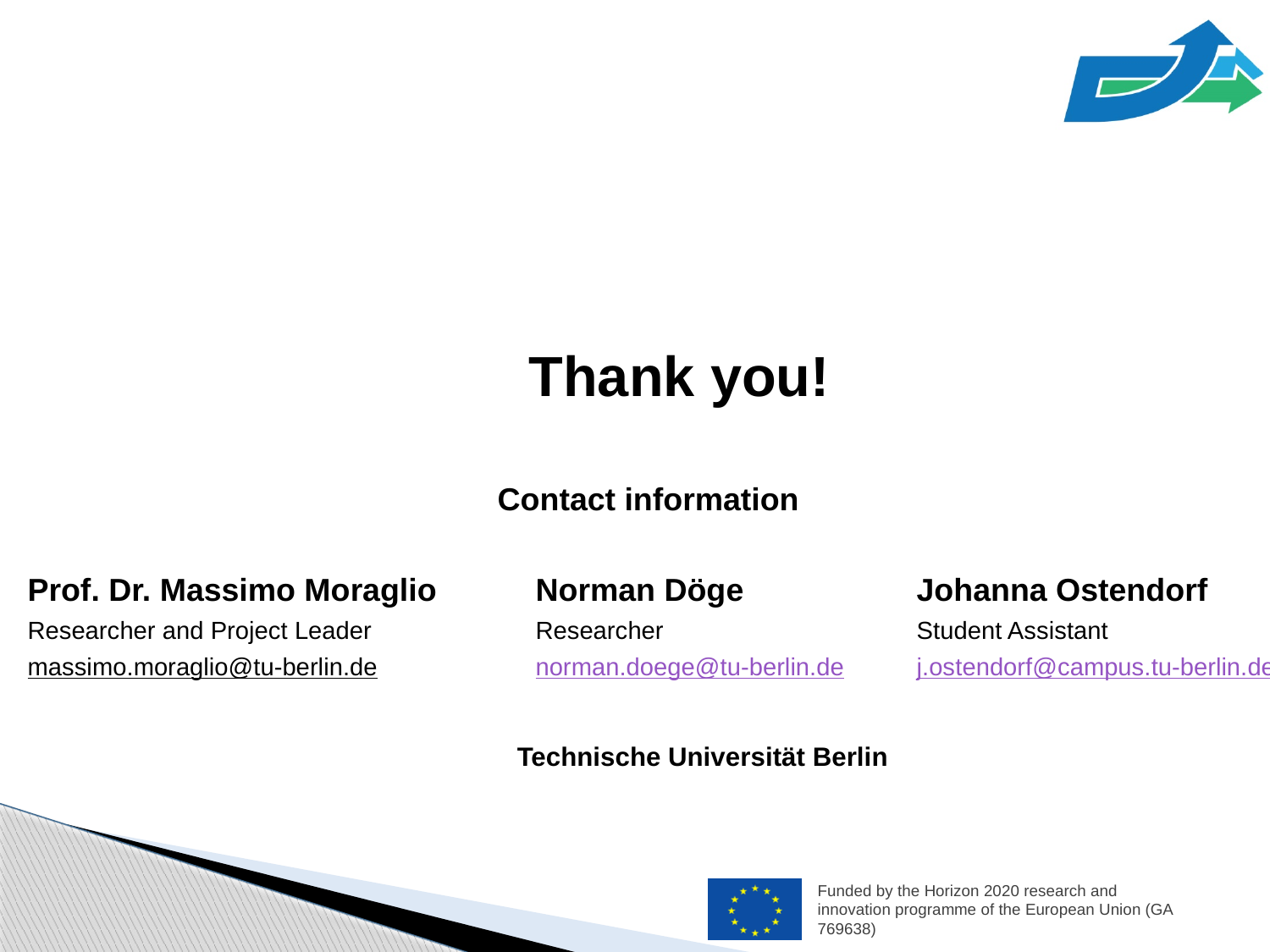

Thank you!

			          Contact information

Prof. Dr. Massimo Moraglio	Norman Döge		Johanna Ostendorf
Researcher and Project Leader		Researcher		Student Assistant
massimo.moraglio@tu-berlin.de 		norman.doege@tu-berlin.de 	j.ostendorf@campus.tu-berlin.de

		         Technische Universität Berlin